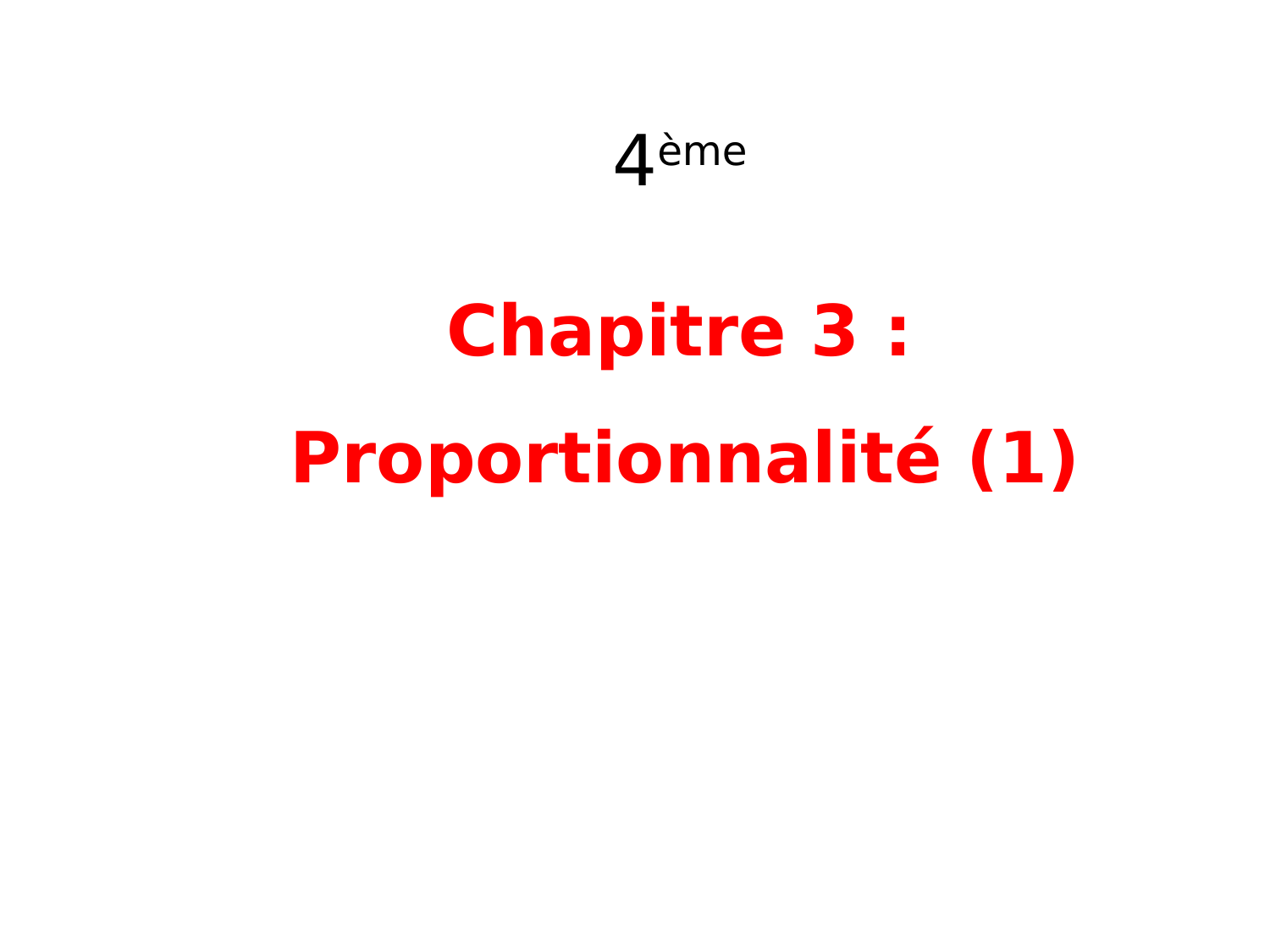

# 4ème Chapitre 3 : Proportionnalité (1)